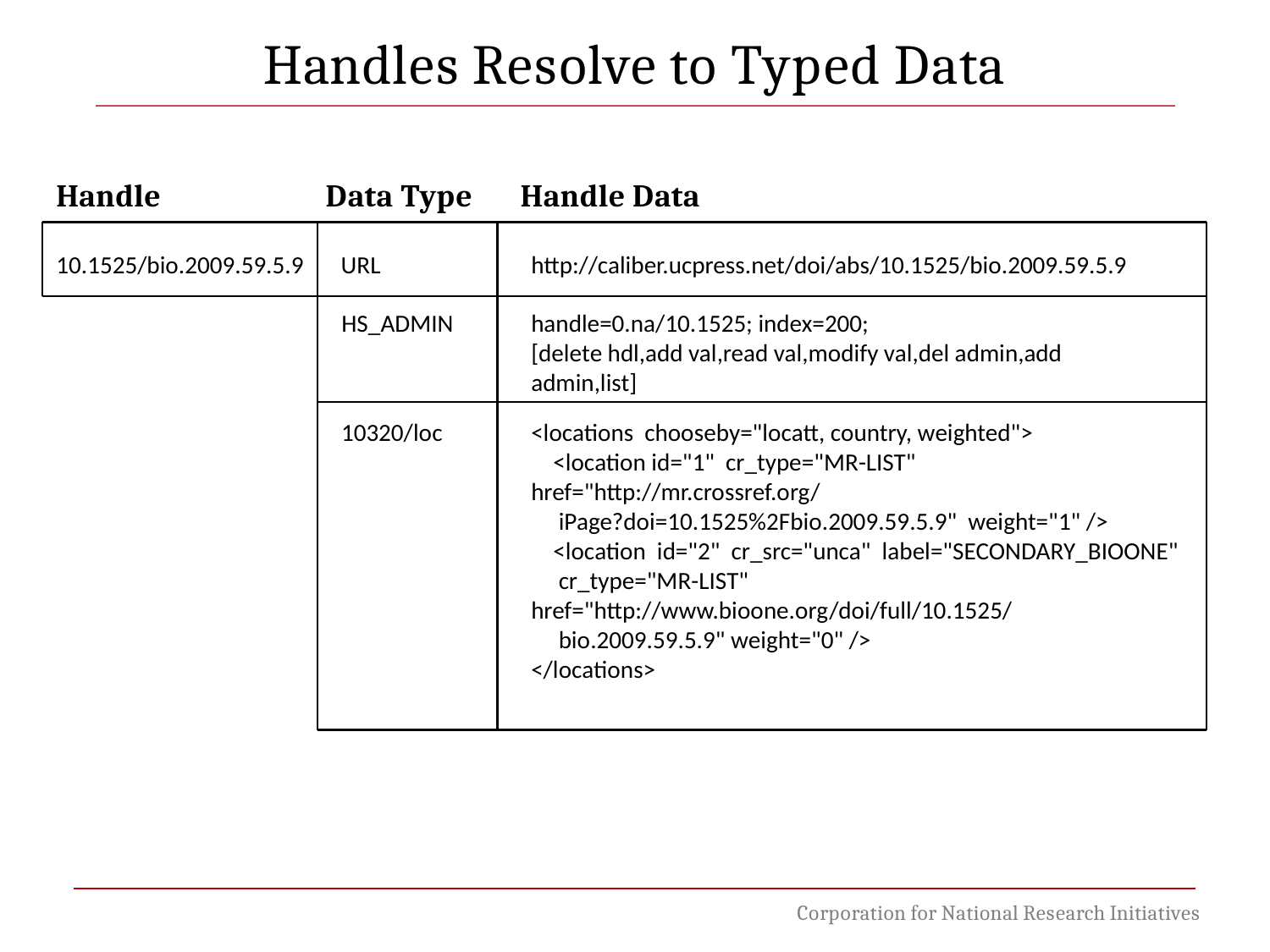

Handles Resolve to Typed Data
Handle
Data Type
Handle Data
10.1525/bio.2009.59.5.9
URL
http://caliber.ucpress.net/doi/abs/10.1525/bio.2009.59.5.9

HS_ADMIN
handle=0.na/10.1525; index=200;
[delete hdl,add val,read val,modify val,del admin,add admin,list]
10320/loc

<locations  chooseby="locatt, country, weighted">
    <location id="1"  cr_type="MR-LIST"  href="http://mr.crossref.org/
     iPage?doi=10.1525%2Fbio.2009.59.5.9"  weight="1" />
    <location  id="2"  cr_src="unca"  label="SECONDARY_BIOONE"
     cr_type="MR-LIST"  href="http://www.bioone.org/doi/full/10.1525/
     bio.2009.59.5.9" weight="0" />
</locations>